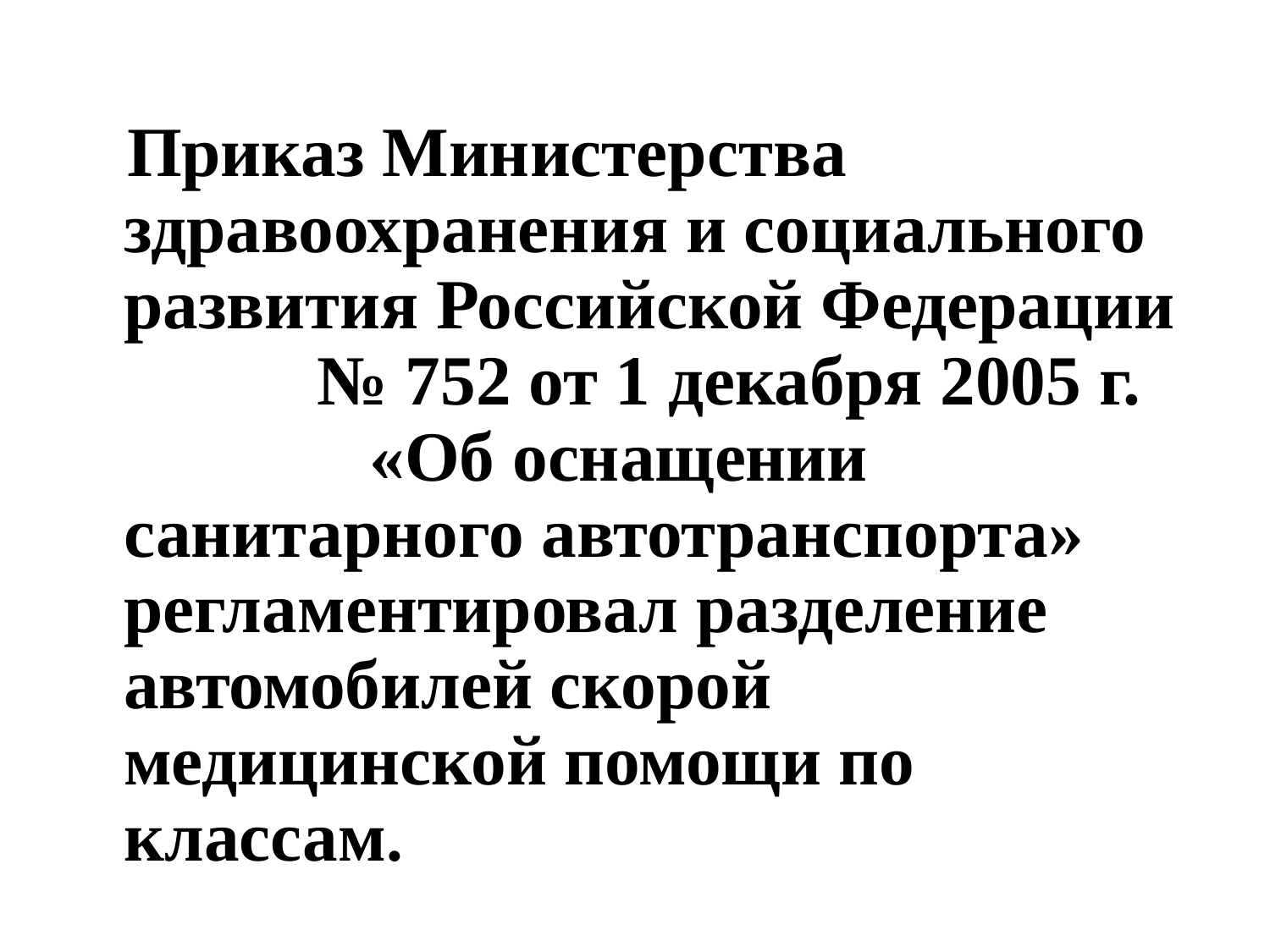

Приказ Министерства здравоохранения и социального развития Российской Федерации             № 752 от 1 декабря 2005 г.                 «Об оснащении санитарного автотранспорта» регламентировал разделение автомобилей скорой медицинской помощи по классам.